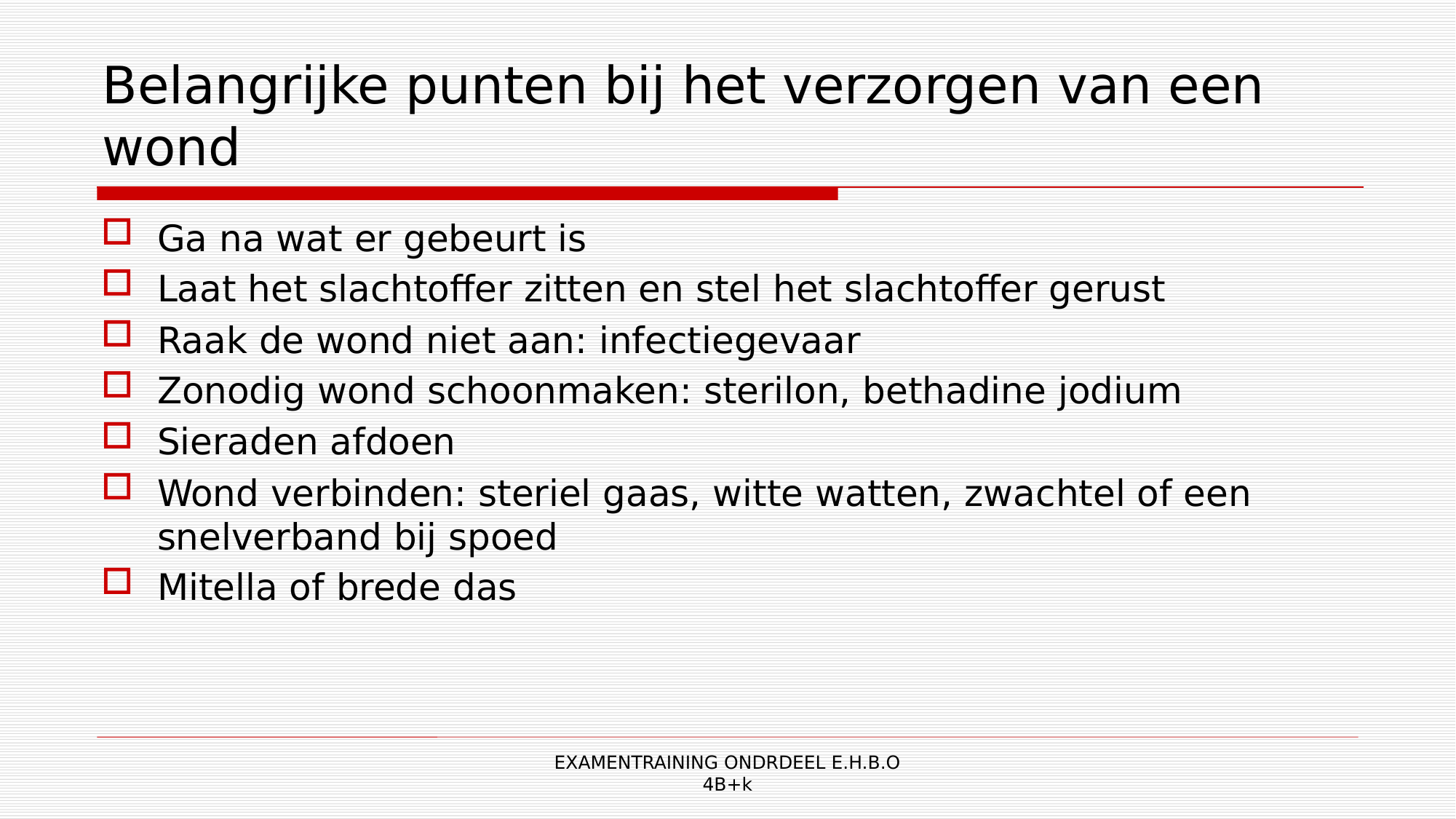

# Belangrijke punten bij het verzorgen van een wond
Ga na wat er gebeurt is
Laat het slachtoffer zitten en stel het slachtoffer gerust
Raak de wond niet aan: infectiegevaar
Zonodig wond schoonmaken: sterilon, bethadine jodium
Sieraden afdoen
Wond verbinden: steriel gaas, witte watten, zwachtel of een snelverband bij spoed
Mitella of brede das

 EXAMENTRAINING ONDRDEEL E.H.B.O
4B+k